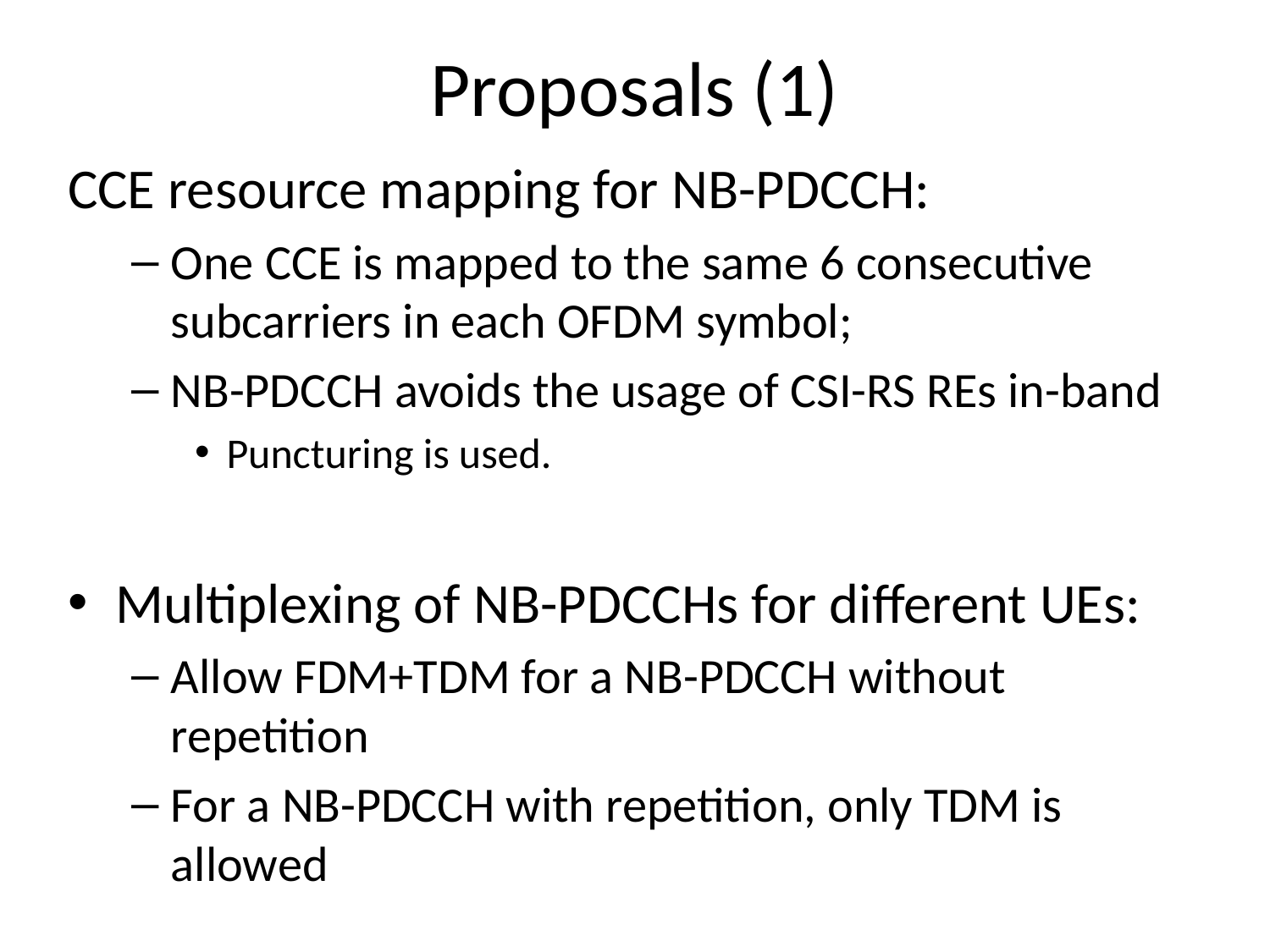

# Proposals (1)
CCE resource mapping for NB-PDCCH:
One CCE is mapped to the same 6 consecutive subcarriers in each OFDM symbol;
NB-PDCCH avoids the usage of CSI-RS REs in-band
Puncturing is used.

Multiplexing of NB-PDCCHs for different UEs:
Allow FDM+TDM for a NB-PDCCH without repetition
For a NB-PDCCH with repetition, only TDM is allowed